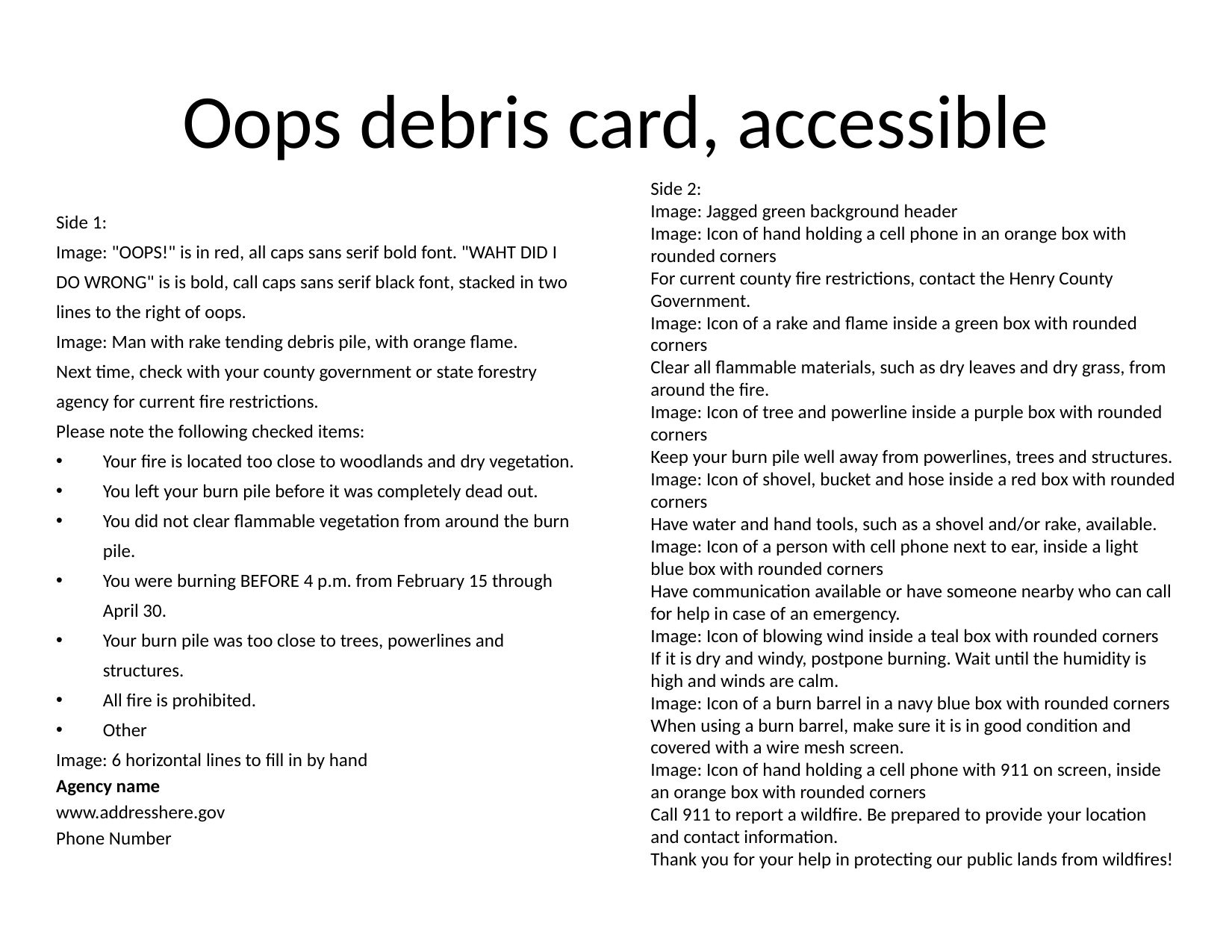

# Oops debris card, accessible
Side 2:
Image: Jagged green background header
Image: Icon of hand holding a cell phone in an orange box with rounded corners
For current county fire restrictions, contact the Henry County Government.
Image: Icon of a rake and flame inside a green box with rounded corners
Clear all flammable materials, such as dry leaves and dry grass, from around the fire.
Image: Icon of tree and powerline inside a purple box with rounded corners
Keep your burn pile well away from powerlines, trees and structures.
Image: Icon of shovel, bucket and hose inside a red box with rounded corners
Have water and hand tools, such as a shovel and/or rake, available.
Image: Icon of a person with cell phone next to ear, inside a light blue box with rounded corners
Have communication available or have someone nearby who can call for help in case of an emergency.
Image: Icon of blowing wind inside a teal box with rounded corners
If it is dry and windy, postpone burning. Wait until the humidity is high and winds are calm.
Image: Icon of a burn barrel in a navy blue box with rounded corners
When using a burn barrel, make sure it is in good condition and covered with a wire mesh screen.
Image: Icon of hand holding a cell phone with 911 on screen, inside an orange box with rounded corners
Call 911 to report a wildfire. Be prepared to provide your location and contact information.
Thank you for your help in protecting our public lands from wildfires!
Side 1:
Image: "OOPS!" is in red, all caps sans serif bold font. "WAHT DID I DO WRONG" is is bold, call caps sans serif black font, stacked in two lines to the right of oops.
Image: Man with rake tending debris pile, with orange flame.
Next time, check with your county government or state forestry agency for current fire restrictions.
Please note the following checked items:
Your fire is located too close to woodlands and dry vegetation.
You left your burn pile before it was completely dead out.
You did not clear flammable vegetation from around the burn pile.
You were burning BEFORE 4 p.m. from February 15 through April 30.
Your burn pile was too close to trees, powerlines and structures.
All fire is prohibited.
Other
Image: 6 horizontal lines to fill in by hand
Agency name
www.addresshere.gov
Phone Number